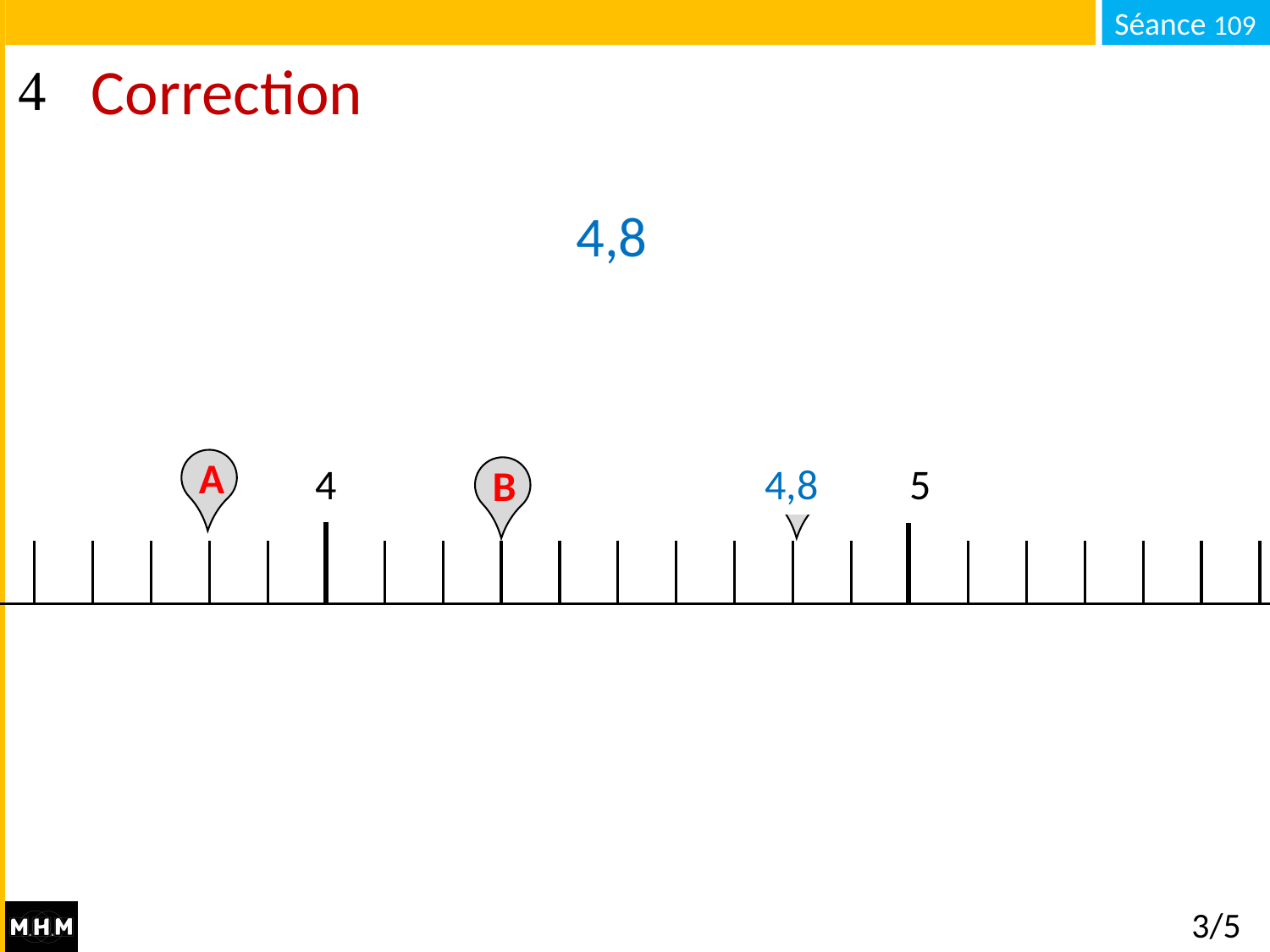

# Correction
4,8
A

4,8
4
5
B
C

3/5